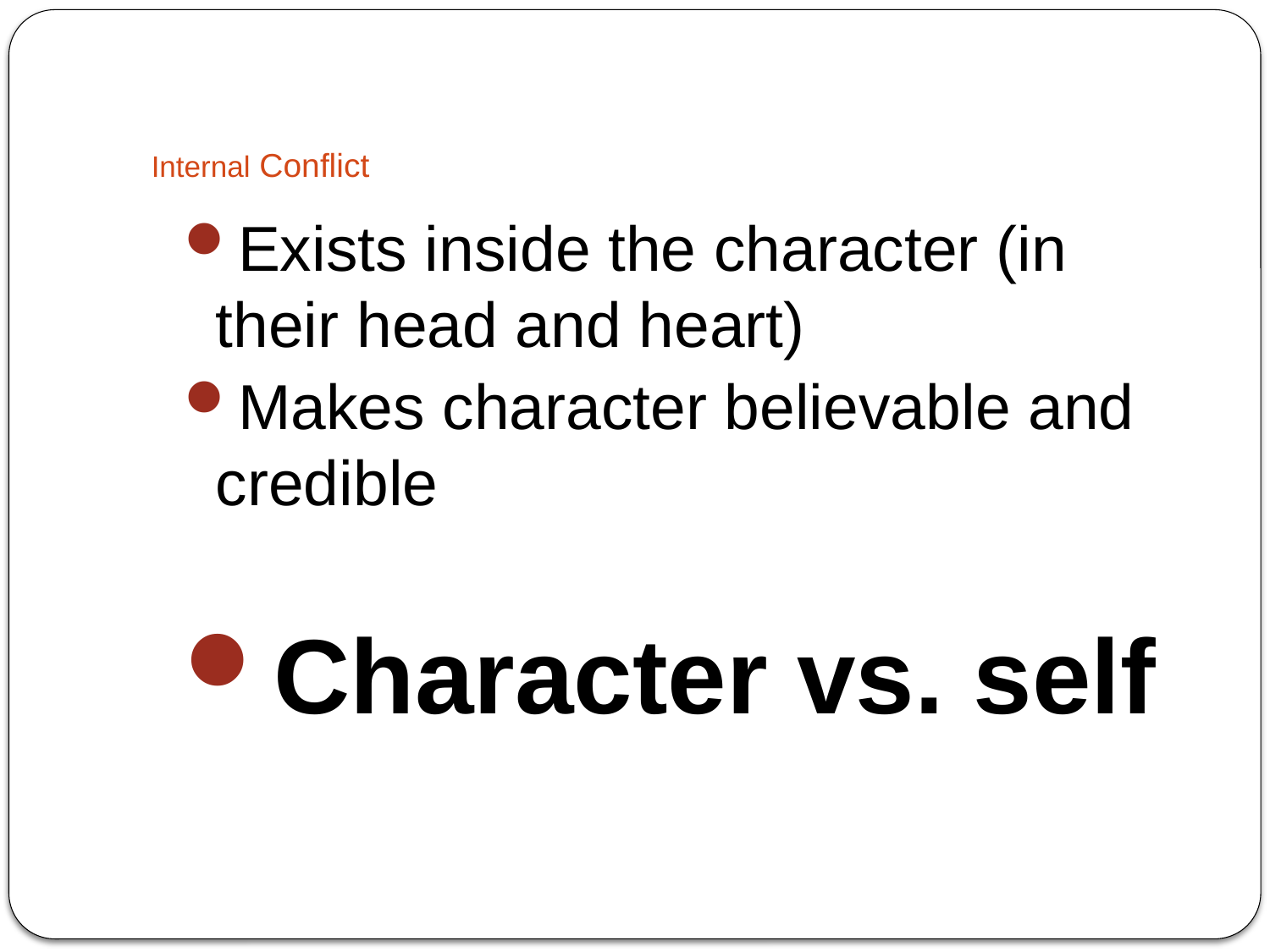

# Internal Conflict
Exists inside the character (in their head and heart)
Makes character believable and credible

Character vs. self